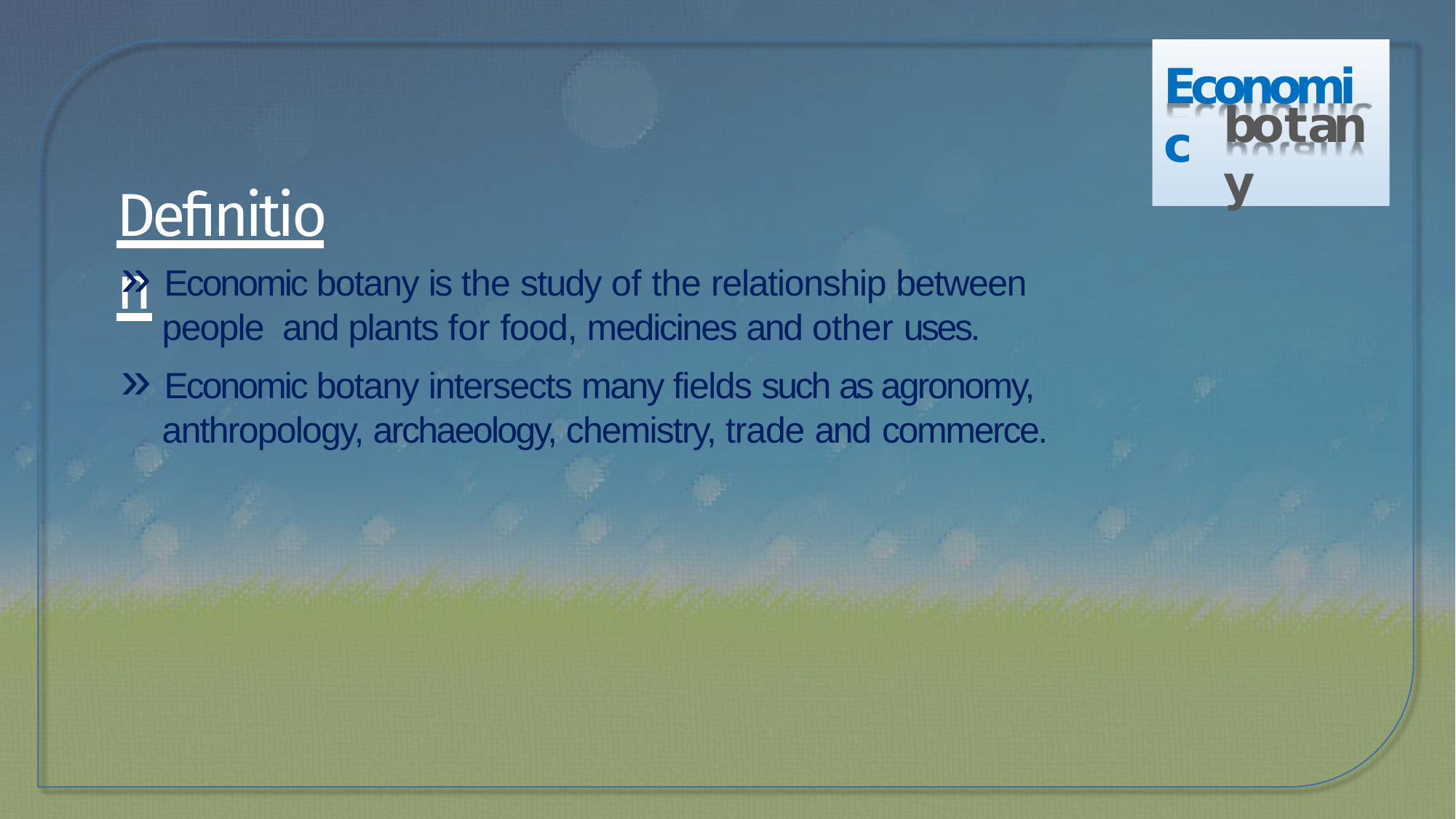

Economic
botany

# Definition
» Economic botany is the study of the relationship between people  and plants for food, medicines and other uses.
» Economic botany intersects many fields such as agronomy,  anthropology, archaeology, chemistry, trade and commerce.